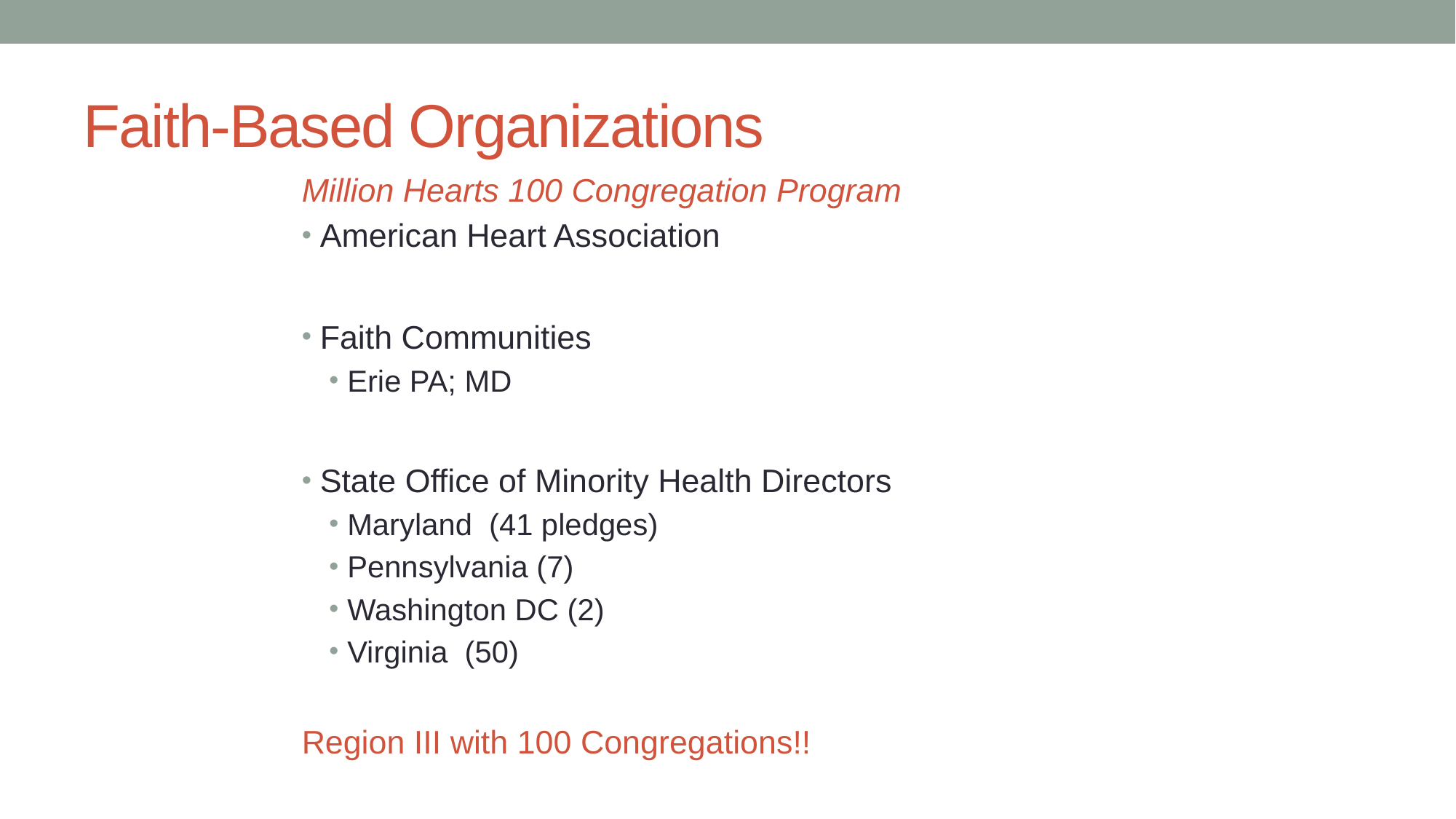

# Faith-Based Organizations
Million Hearts 100 Congregation Program
American Heart Association

Faith Communities
Erie PA; MD

State Office of Minority Health Directors
Maryland  (41 pledges)
Pennsylvania (7)
Washington DC (2)
Virginia  (50)

	Region III with 100 Congregations!!